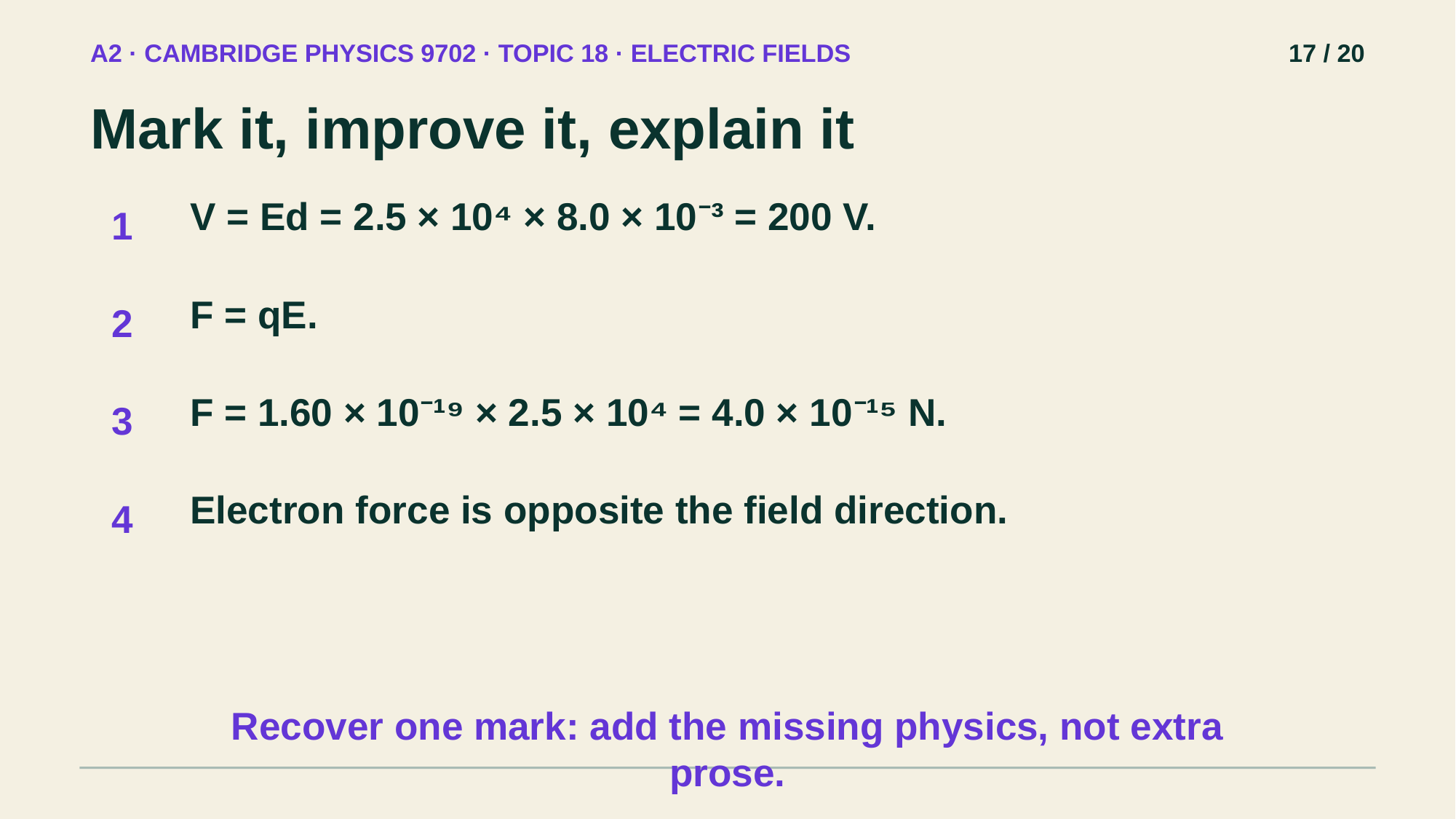

A2 · CAMBRIDGE PHYSICS 9702 · TOPIC 18 · ELECTRIC FIELDS
17 / 20
Mark it, improve it, explain it
V = Ed = 2.5 × 10⁴ × 8.0 × 10⁻³ = 200 V.
1
F = qE.
2
F = 1.60 × 10⁻¹⁹ × 2.5 × 10⁴ = 4.0 × 10⁻¹⁵ N.
3
Electron force is opposite the field direction.
4
Recover one mark: add the missing physics, not extra prose.